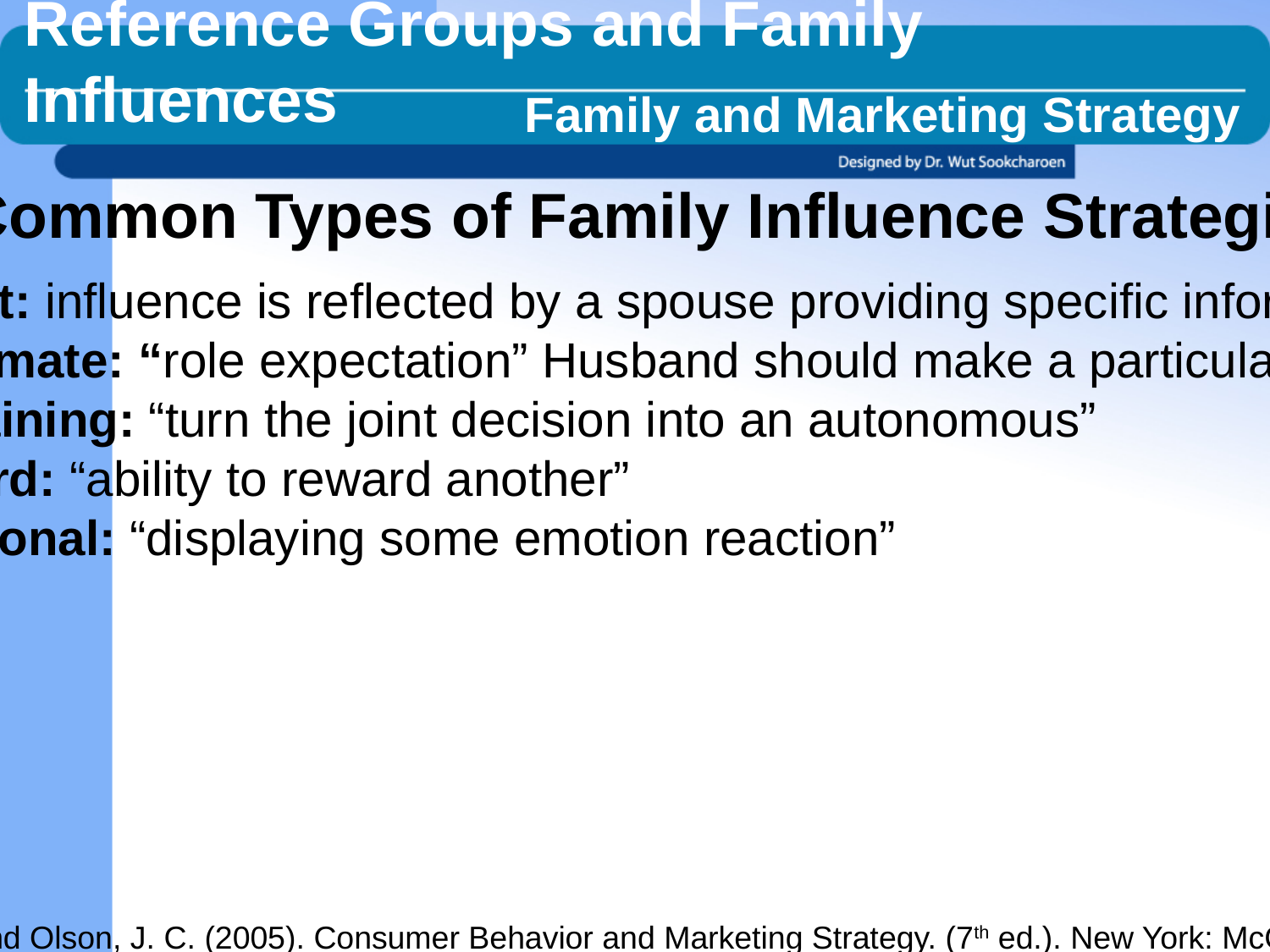

Reference Groups and Family Influences
Family and Marketing Strategy
Five Common Types of Family Influence Strategies
Expert: influence is reflected by a spouse providing specific information.
Legitimate: “role expectation” Husband should make a particular decision
Bargaining: “turn the joint decision into an autonomous”
Reward: “ability to reward another”
Emotional: “displaying some emotion reaction”
Peter, J. P. and Olson, J. C. (2005). Consumer Behavior and Marketing Strategy. (7th ed.). New York: McGraw-Hill. (Page.358)